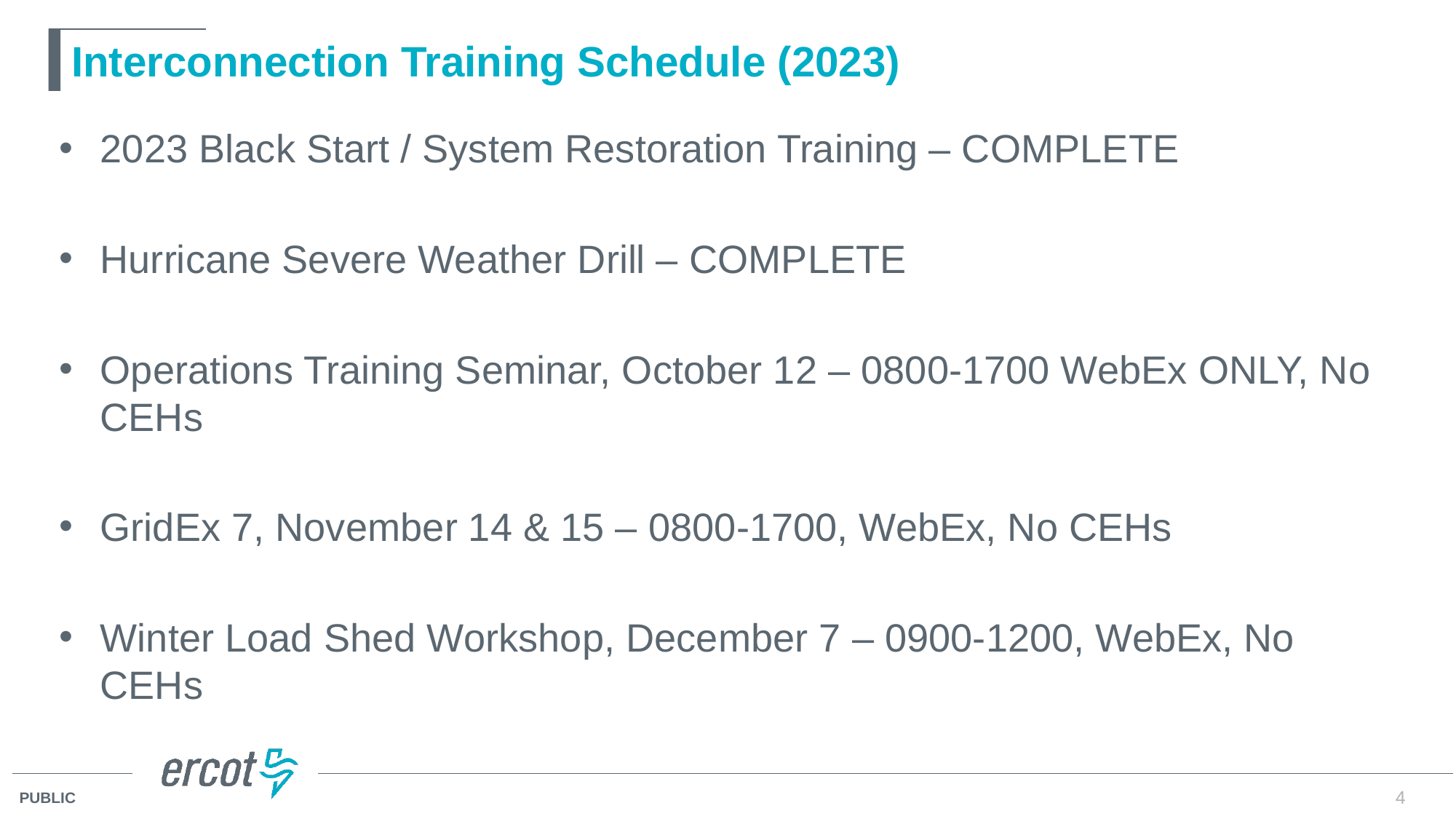

# Interconnection Training Schedule (2023)
2023 Black Start / System Restoration Training – COMPLETE

Hurricane Severe Weather Drill – COMPLETE

Operations Training Seminar, October 12 – 0800-1700 WebEx ONLY, No CEHs

GridEx 7, November 14 & 15 – 0800-1700, WebEx, No CEHs

Winter Load Shed Workshop, December 7 – 0900-1200, WebEx, No CEHs
4